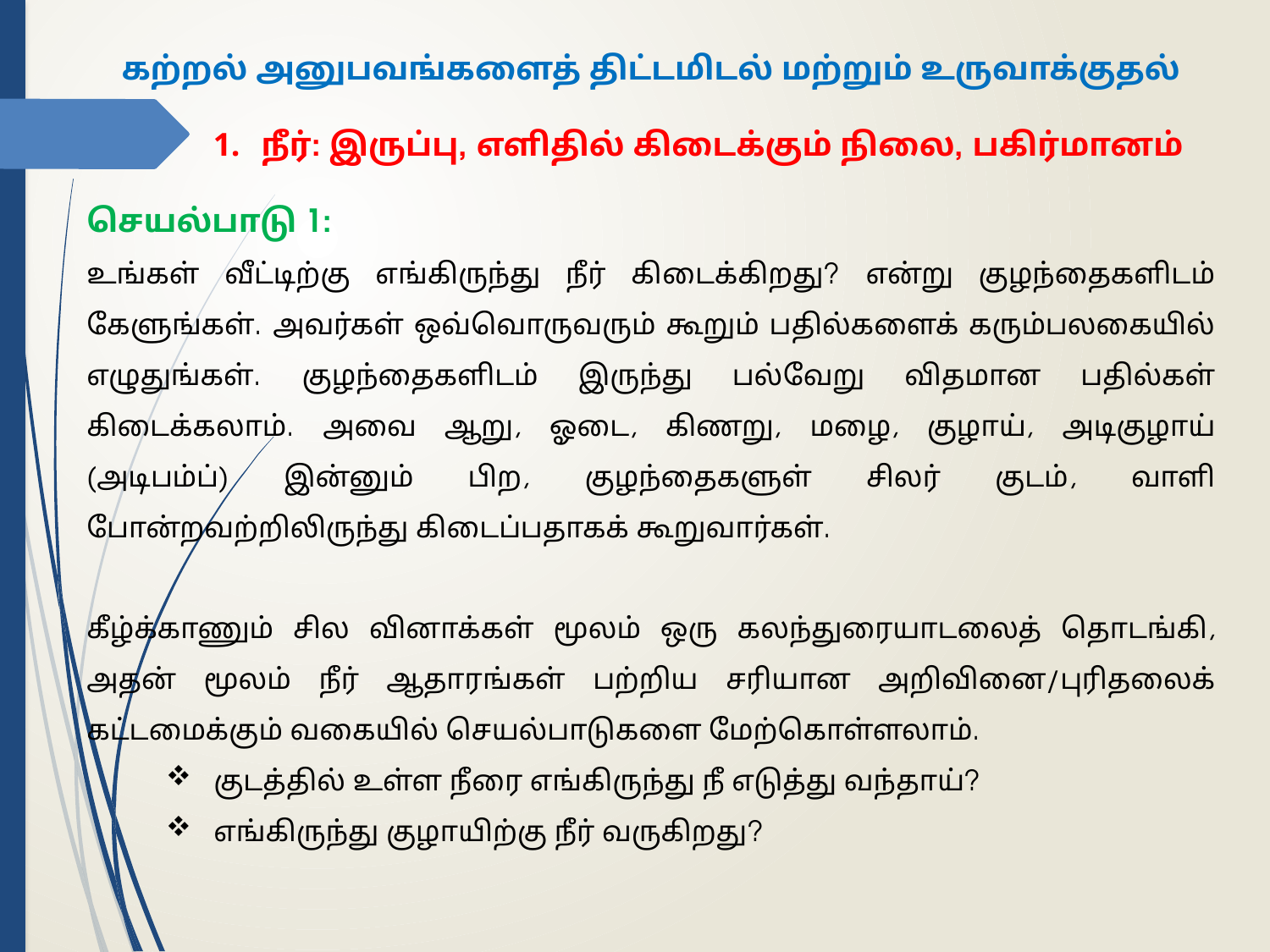

கற்றல் அனுபவங்களைத் திட்டமிடல் மற்றும் உருவாக்குதல்

நீர்: இருப்பு, எளிதில் கிடைக்கும் நிலை, பகிர்மானம்
செயல்பாடு 1:
உங்கள் வீட்டிற்கு எங்கிருந்து நீர் கிடைக்கிறது? என்று குழந்தைகளிடம் கேளுங்கள். அவர்கள் ஒவ்வொருவரும் கூறும் பதில்களைக் கரும்பலகையில் எழுதுங்கள். குழந்தைகளிடம் இருந்து பல்வேறு விதமான பதில்கள் கிடைக்கலாம். அவை ஆறு, ஓடை, கிணறு, மழை, குழாய், அடிகுழாய் (அடிபம்ப்) இன்னும் பிற, குழந்தைகளுள் சிலர் குடம், வாளி போன்றவற்றிலிருந்து கிடைப்பதாகக் கூறுவார்கள்.

கீழ்க்காணும் சில வினாக்கள் மூலம் ஒரு கலந்துரையாடலைத் தொடங்கி, அதன் மூலம் நீர் ஆதாரங்கள் பற்றிய சரியான அறிவினை/புரிதலைக் கட்டமைக்கும் வகையில் செயல்பாடுகளை மேற்கொள்ளலாம்.
குடத்தில் உள்ள நீரை எங்கிருந்து நீ எடுத்து வந்தாய்?
எங்கிருந்து குழாயிற்கு நீர் வருகிறது?